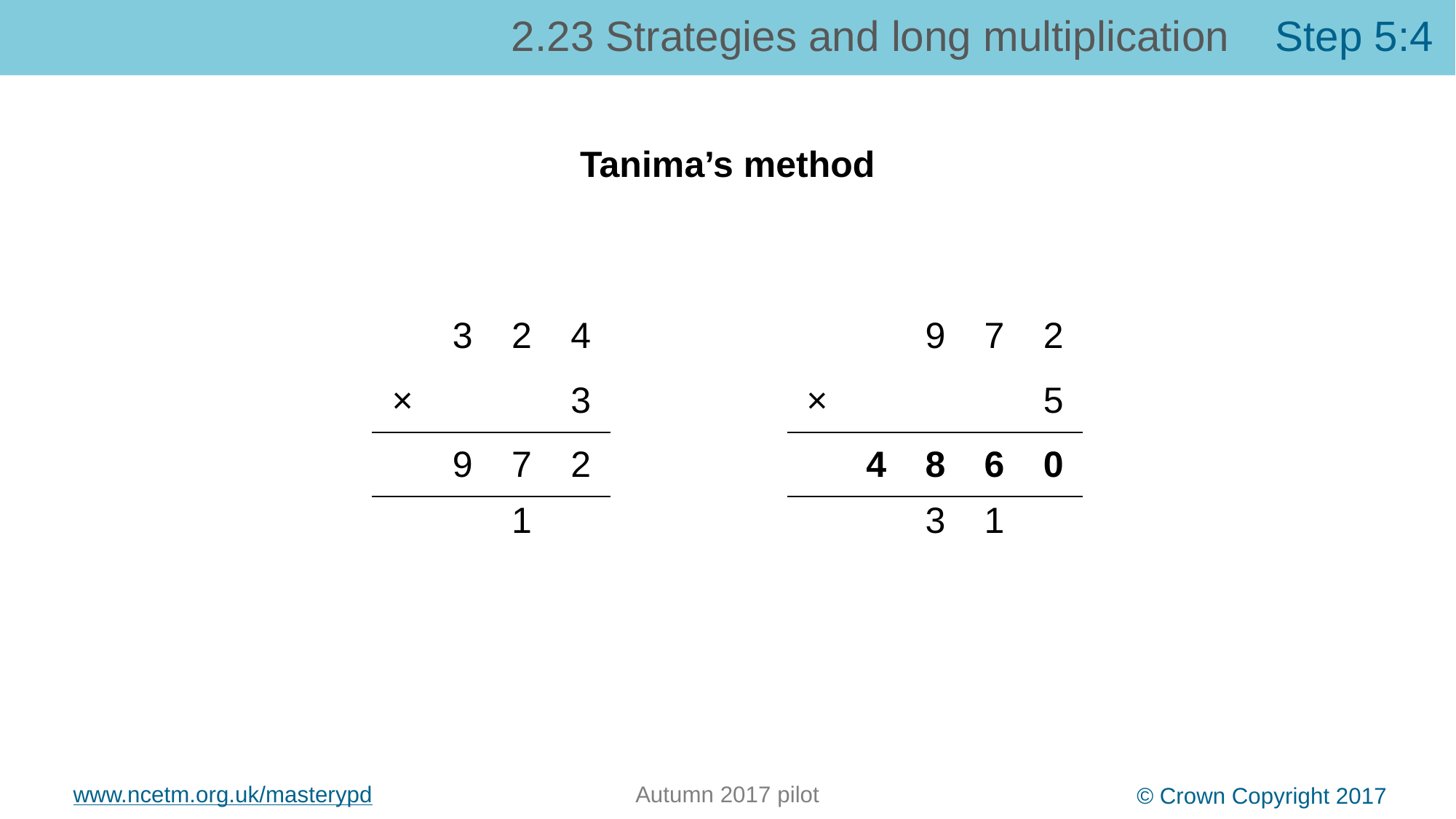

2.23 Strategies and long multiplication	Step 5:4
Tanima’s method
|  | 3 | 2 | 4 |  |  |  |  |  | 9 | 7 | 2 |
| --- | --- | --- | --- | --- | --- | --- | --- | --- | --- | --- | --- |
| × |  |  | 3 |  |  |  | × |  |  |  | 5 |
|  | 9 | 7 | 2 |  |  |  |  | 4 | 8 | 6 | 0 |
|  |  | 1 |  |  |  |  |  |  | 3 | 1 |  |